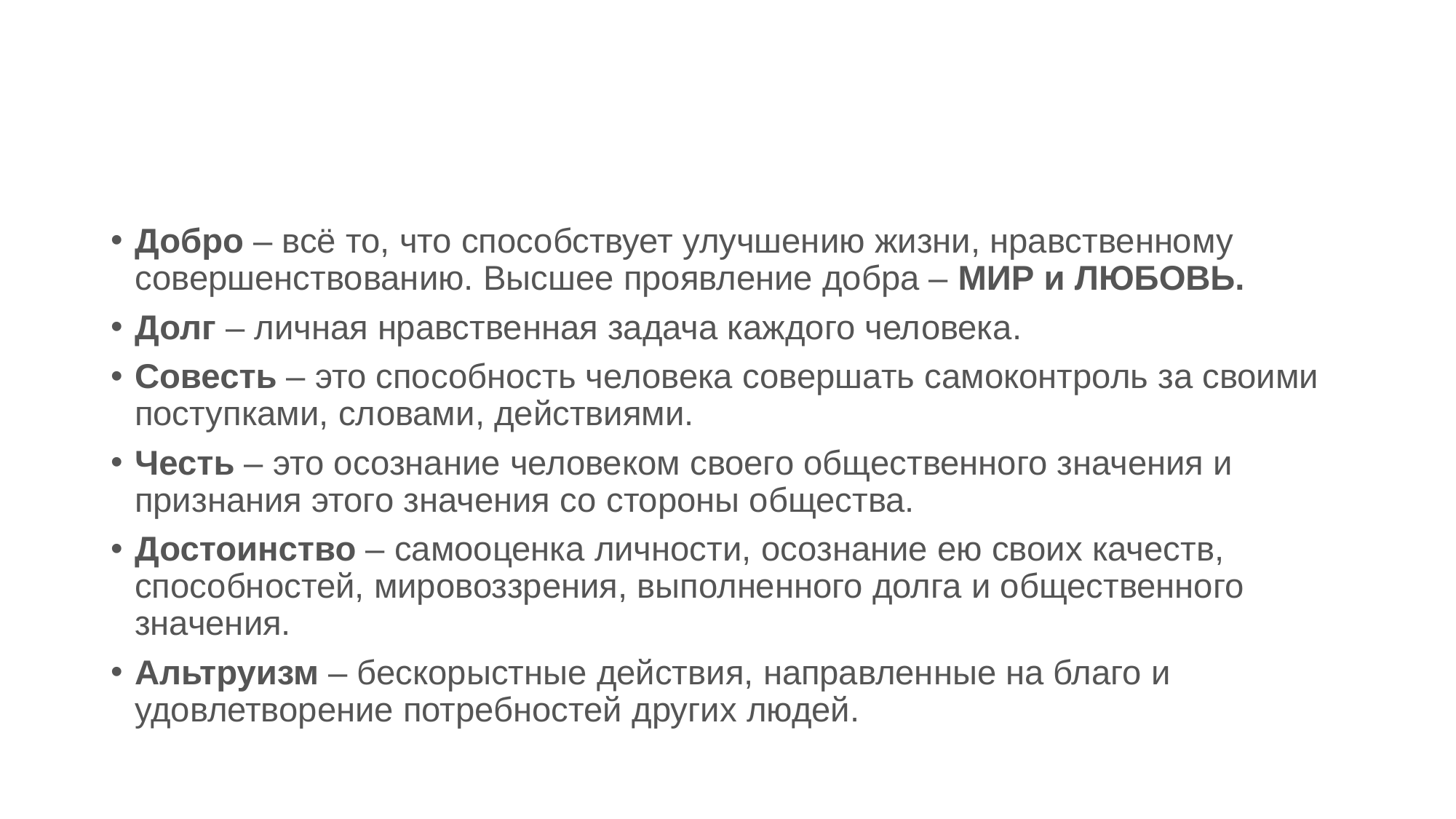

#
Добро – всё то, что способствует улучшению жизни, нравственному совершенствованию. Высшее проявление добра – МИР и ЛЮБОВЬ.
Долг – личная нравственная задача каждого человека.
Совесть – это способность человека совершать самоконтроль за своими поступками, словами, действиями.
Честь – это осознание человеком своего общественного значения и признания этого значения со стороны общества.
Достоинство – самооценка личности, осознание ею своих качеств, способностей, мировоззрения, выполненного долга и общественного значения.
Альтруизм – бескорыстные действия, направленные на благо и удовлетворение потребностей других людей.